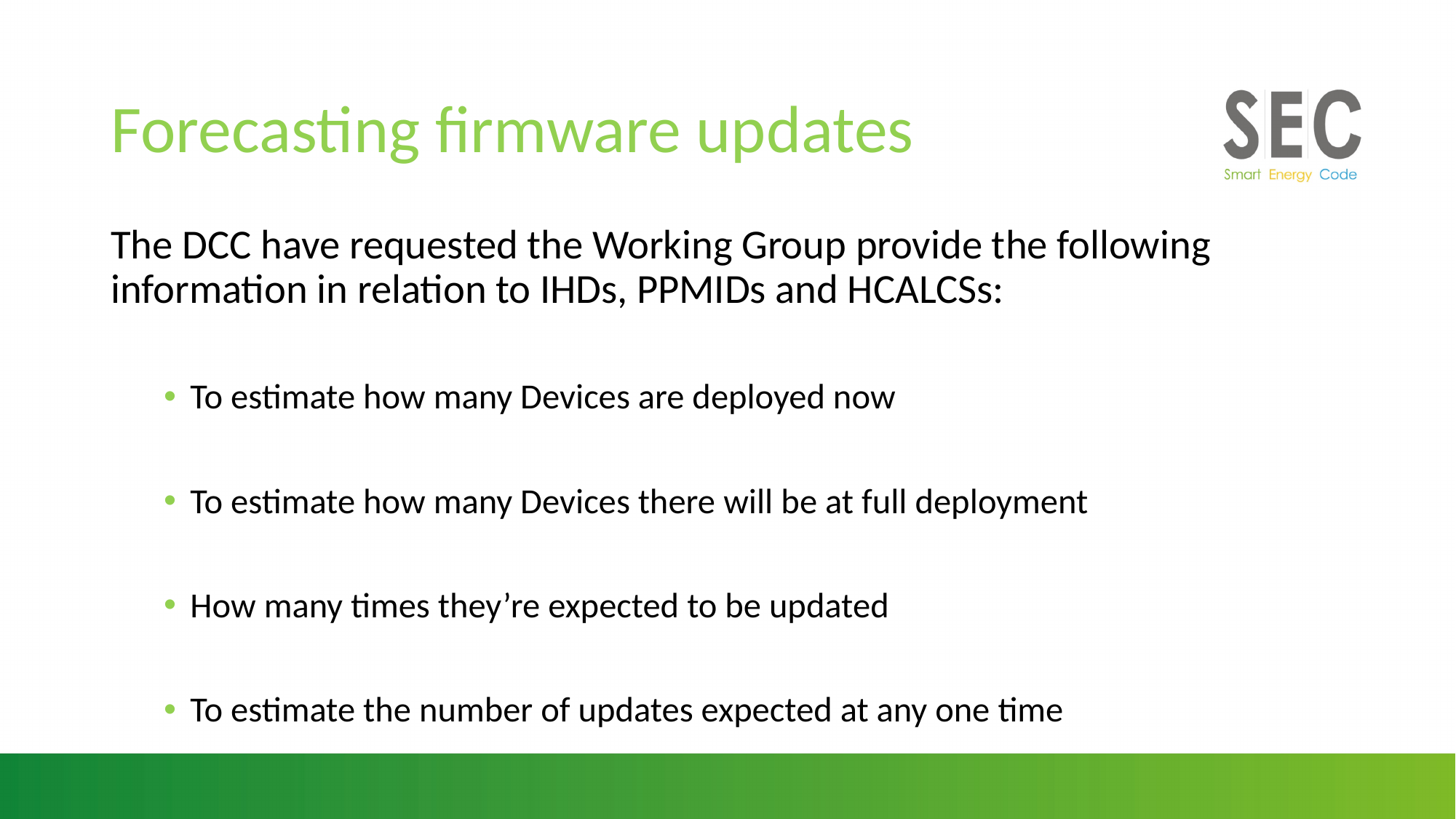

# Forecasting firmware updates
The DCC have requested the Working Group provide the following information in relation to IHDs, PPMIDs and HCALCSs:

To estimate how many Devices are deployed now

To estimate how many Devices there will be at full deployment

How many times they’re expected to be updated

To estimate the number of updates expected at any one time